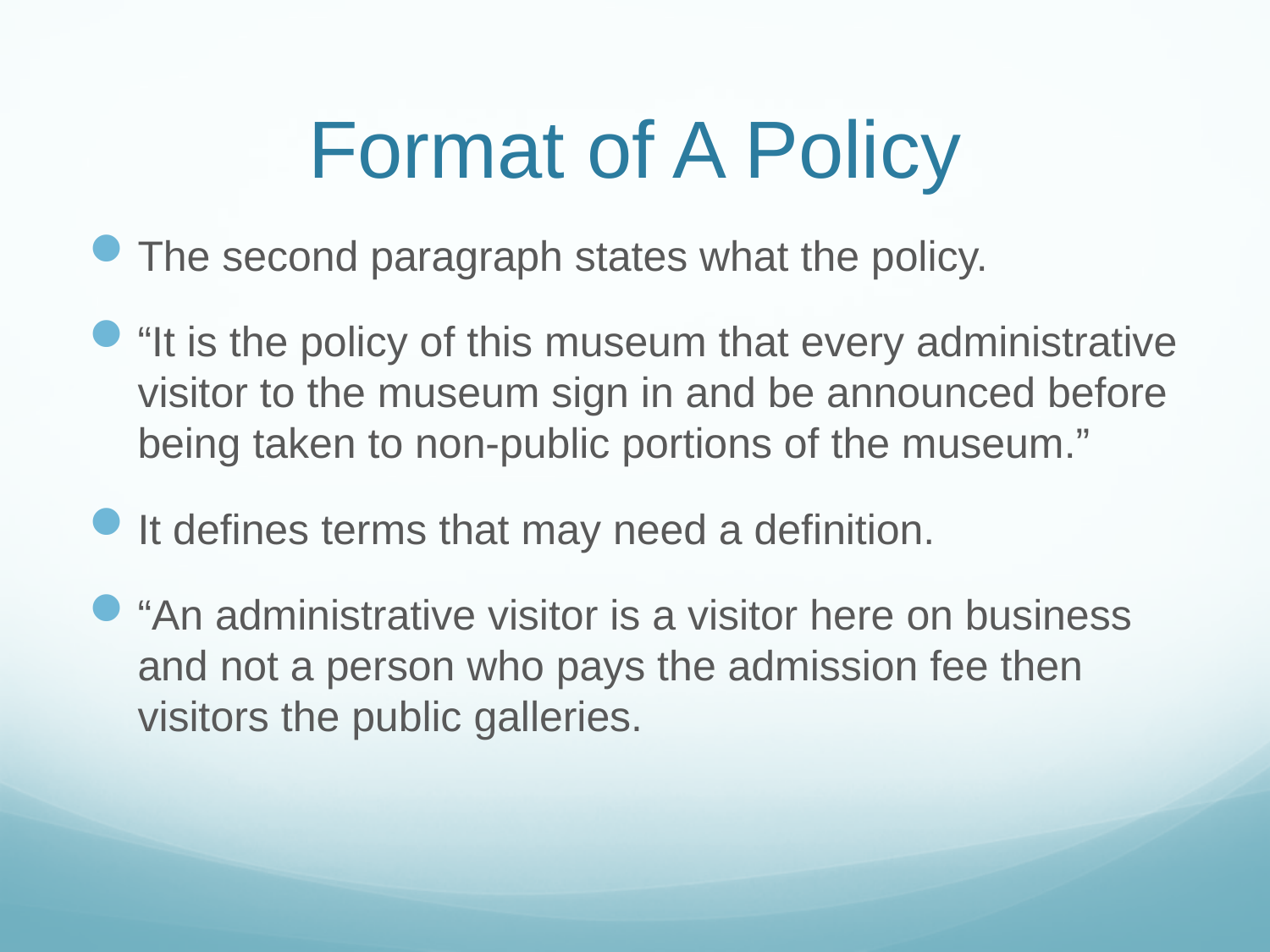

# Format of A Policy
The second paragraph states what the policy.
“It is the policy of this museum that every administrative visitor to the museum sign in and be announced before being taken to non-public portions of the museum.”
It defines terms that may need a definition.
“An administrative visitor is a visitor here on business and not a person who pays the admission fee then visitors the public galleries.